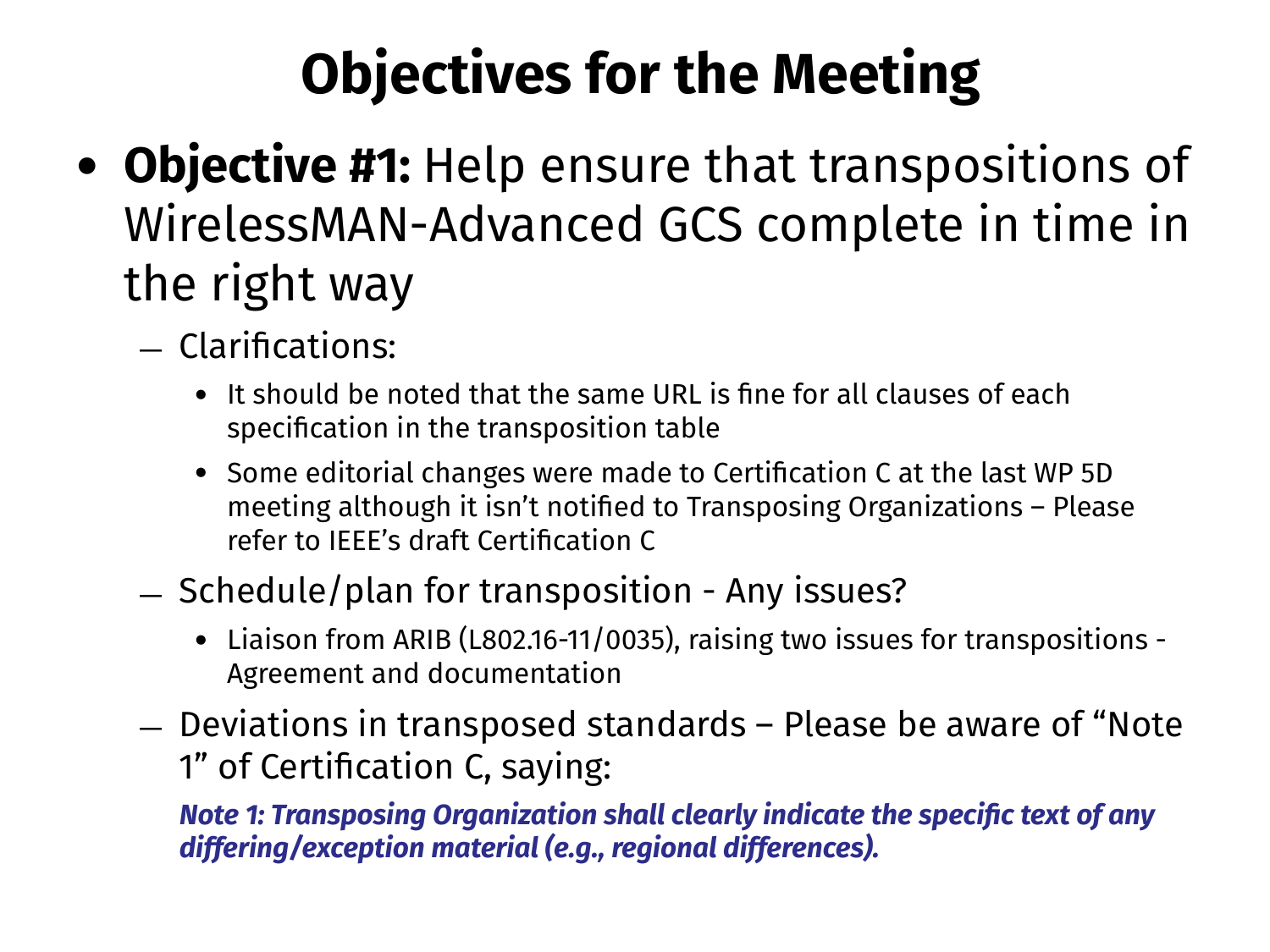

# Objectives for the Meeting
Objective #1: Help ensure that transpositions of WirelessMAN-Advanced GCS complete in time in the right way
Clarifications:
It should be noted that the same URL is fine for all clauses of each specification in the transposition table
Some editorial changes were made to Certification C at the last WP 5D meeting although it isn’t notified to Transposing Organizations – Please refer to IEEE’s draft Certification C
Schedule/plan for transposition - Any issues?
Liaison from ARIB (L802.16-11/0035), raising two issues for transpositions - Agreement and documentation
Deviations in transposed standards – Please be aware of “Note 1” of Certification C, saying:
Note 1: Transposing Organization shall clearly indicate the specific text of any differing/exception material (e.g., regional differences).